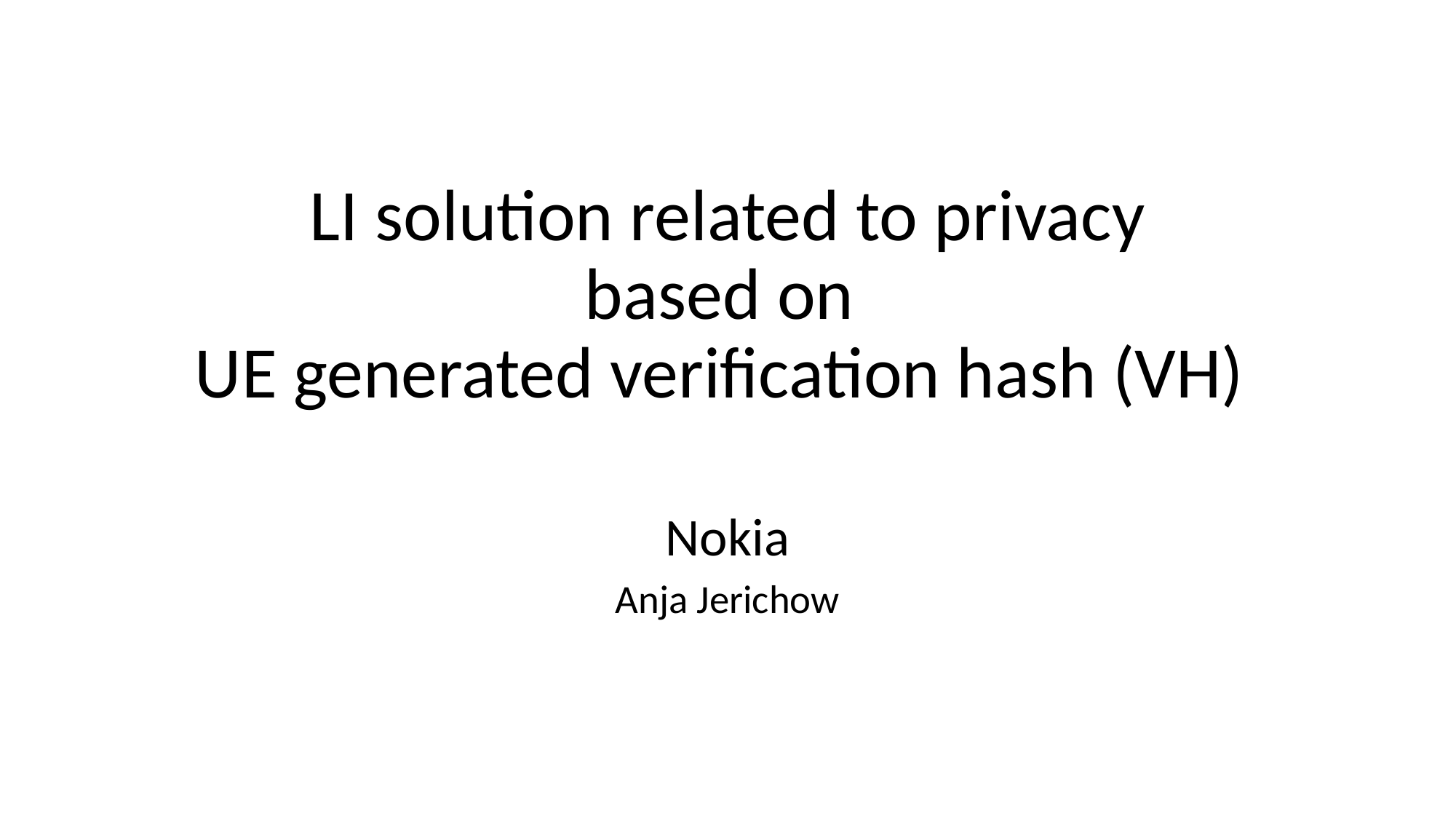

# LI solution related to privacy based on UE generated verification hash (VH)

Nokia
Anja Jerichow